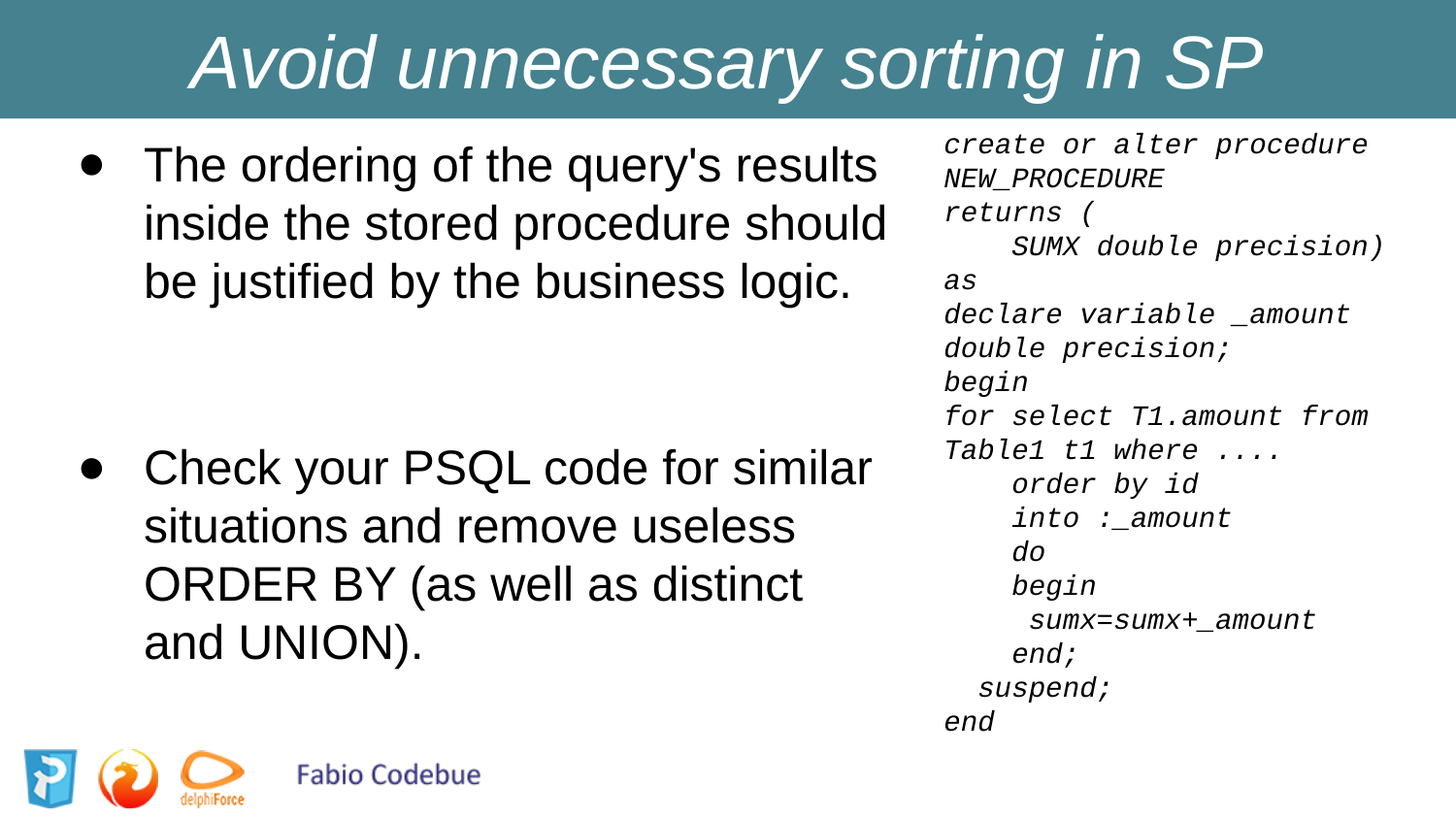

Avoid unnecessary sorting in SP
The ordering of the query's results inside the stored procedure should be justified by the business logic.
create or alter procedure NEW_PROCEDURE
returns (
    SUMX double precision)
as
declare variable _amount double precision;
begin
for select T1.amount from Table1 t1 where ....
    order by id
    into :_amount
    do
    begin
     sumx=sumx+_amount
    end;
  suspend;
end

Check your PSQL code for similar situations and remove useless ORDER BY (as well as distinct and UNION).